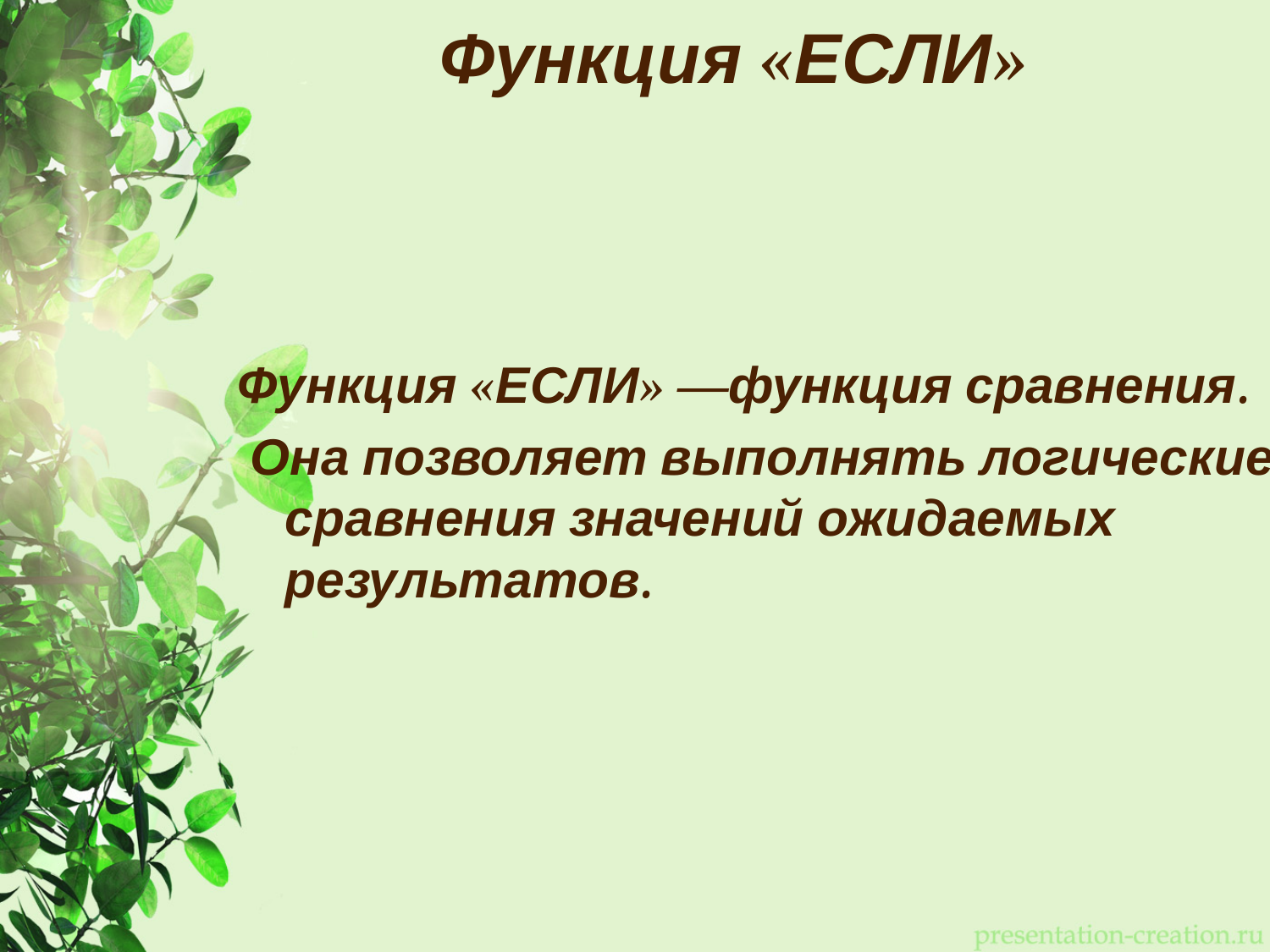

# Функция «ЕСЛИ»
Функция «ЕСЛИ» —функция сравнения.
 Она позволяет выполнять логические сравнения значений ожидаемых результатов.